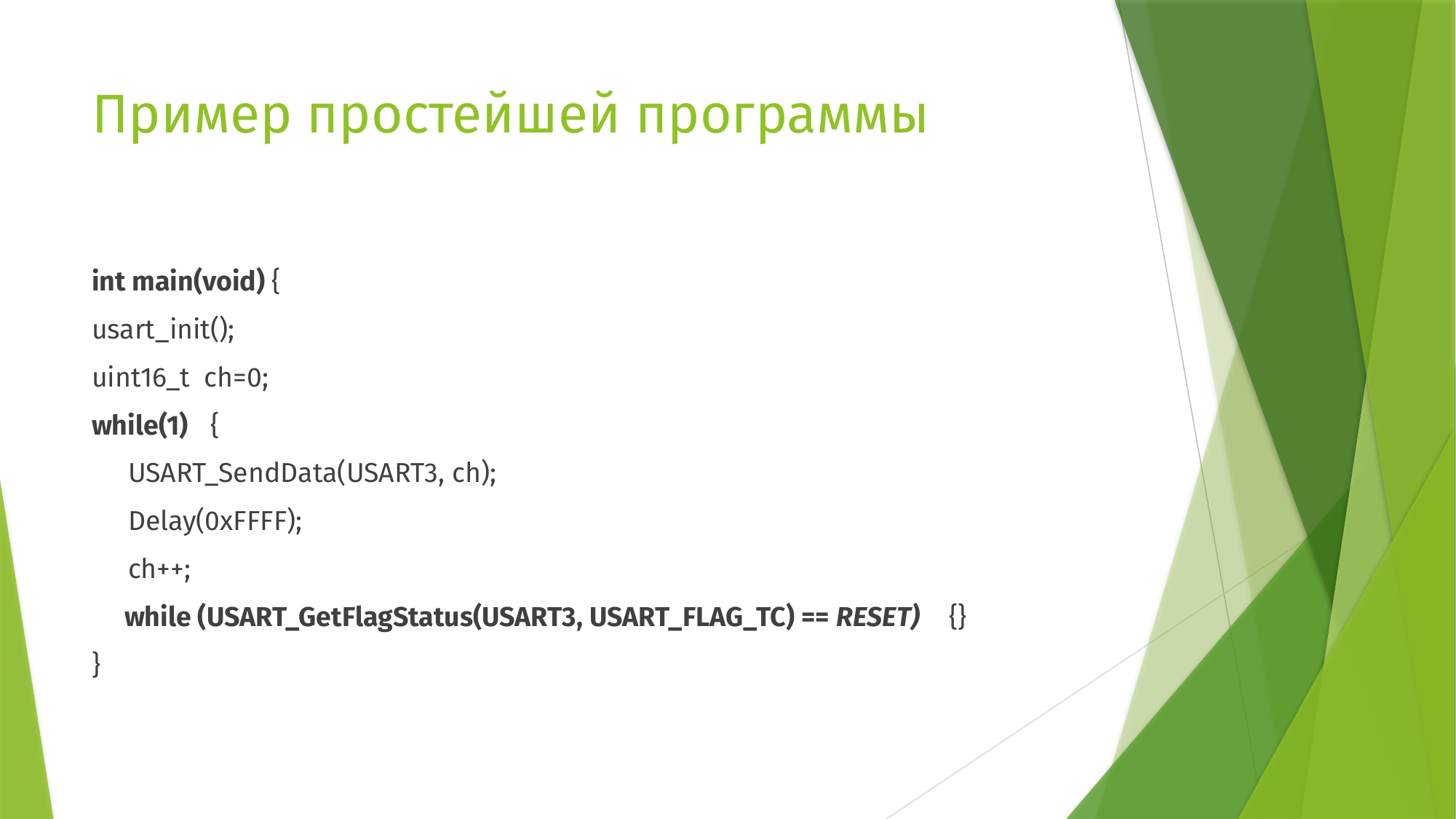

# Пример простейшей программы
int main(void) {
usart_init();
uint16_t  ch=0;
while(1)   {
     USART_SendData(USART3, ch);
     Delay(0xFFFF);
     ch++;
     while (USART_GetFlagStatus(USART3, USART_FLAG_TC) == RESET)    {}
}